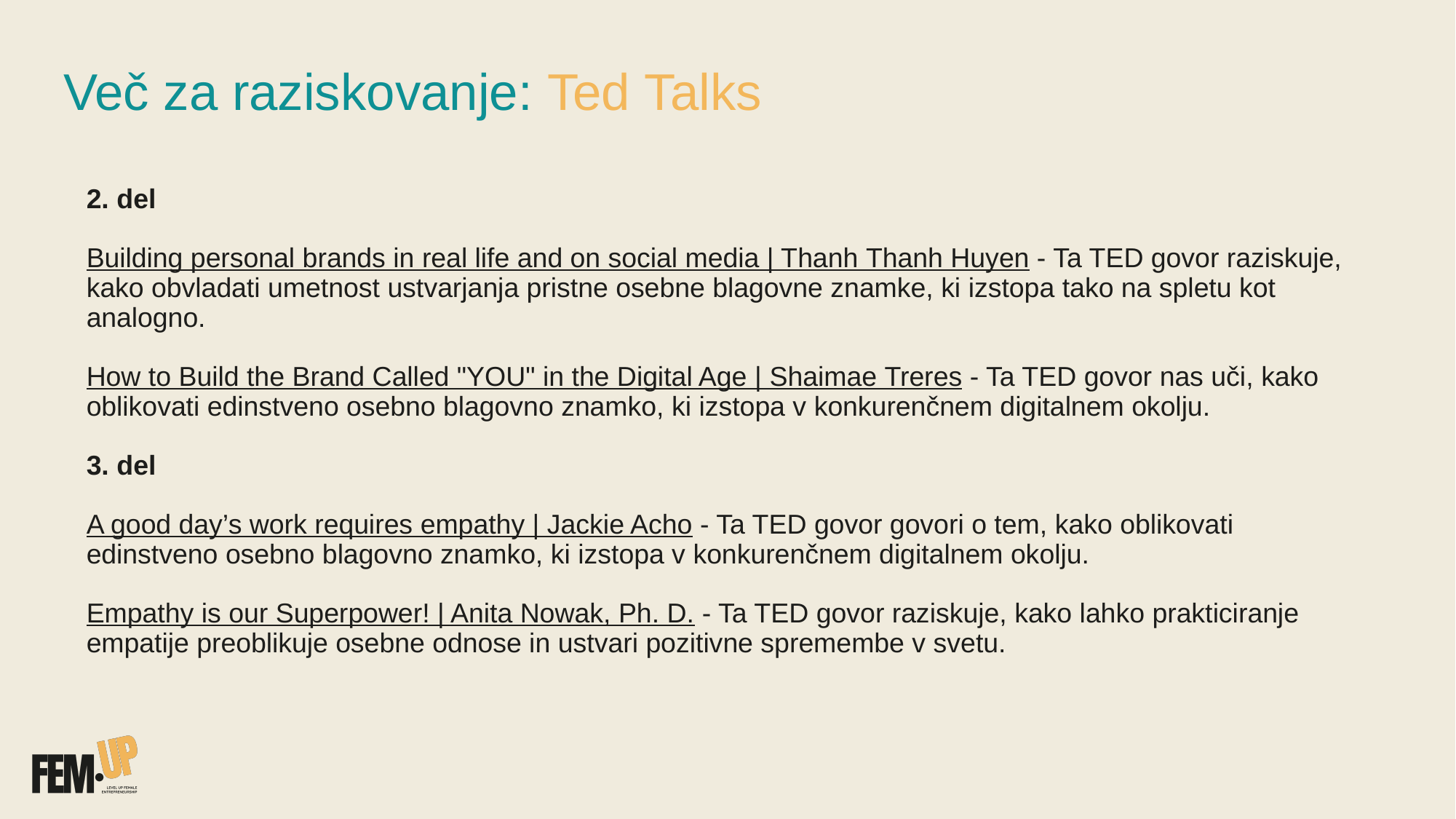

# Več za raziskovanje: Ted Talks
2. del

Building personal brands in real life and on social media | Thanh Thanh Huyen - Ta TED govor raziskuje, kako obvladati umetnost ustvarjanja pristne osebne blagovne znamke, ki izstopa tako na spletu kot analogno.

How to Build the Brand Called "YOU" in the Digital Age | Shaimae Treres - Ta TED govor nas uči, kako oblikovati edinstveno osebno blagovno znamko, ki izstopa v konkurenčnem digitalnem okolju.

3. del

A good day’s work requires empathy | Jackie Acho - Ta TED govor govori o tem, kako oblikovati edinstveno osebno blagovno znamko, ki izstopa v konkurenčnem digitalnem okolju.​

Empathy is our Superpower! | Anita Nowak, Ph. D. - Ta TED govor raziskuje, kako lahko prakticiranje empatije preoblikuje osebne odnose in ustvari pozitivne spremembe v svetu.